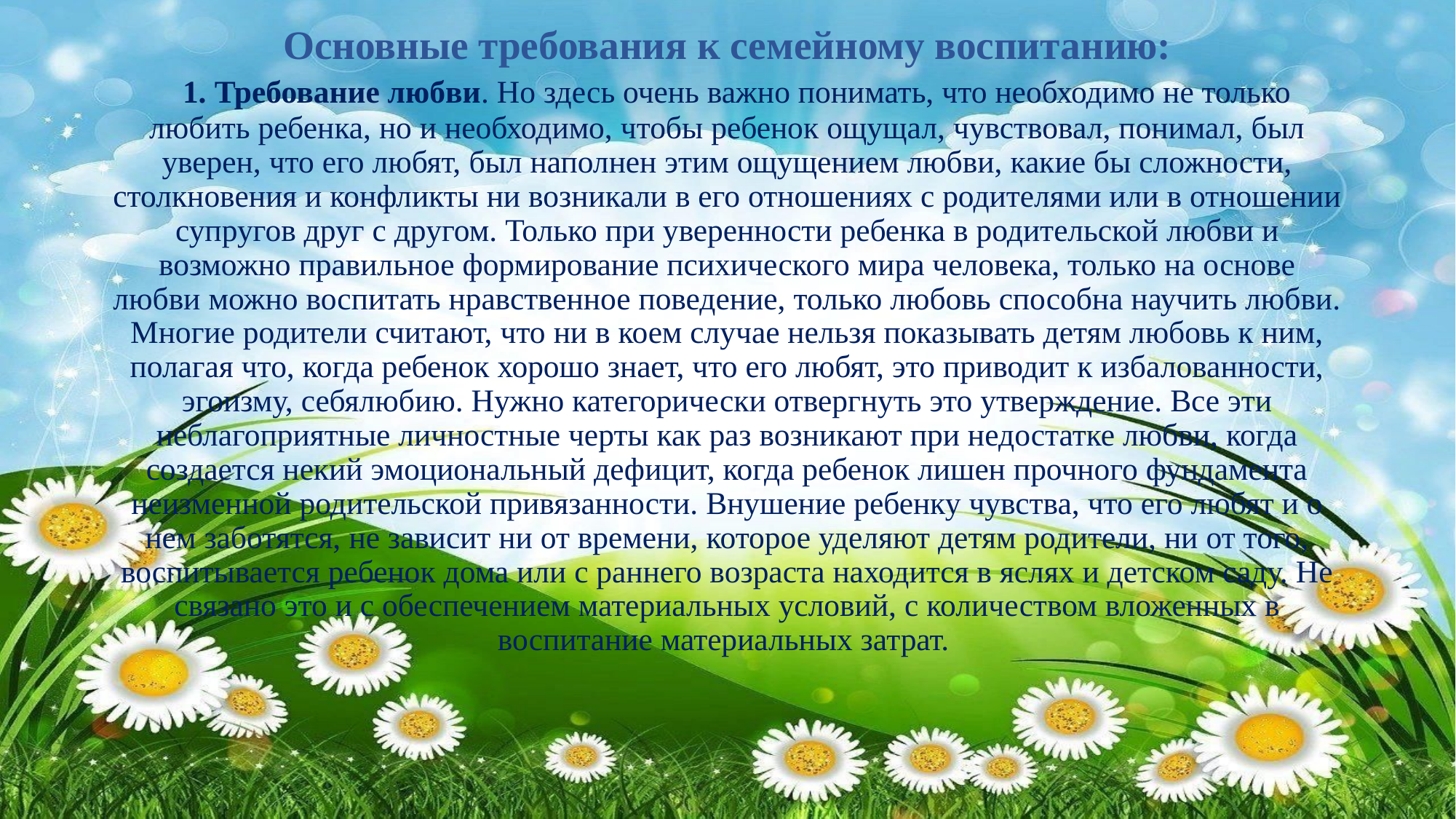

# Основные требования к семейному воспитанию: 1. Требование любви. Но здесь очень важно понимать, что необходимо не только любить ребенка, но и необходимо, чтобы ребенок ощущал, чувствовал, понимал, был уверен, что его любят, был наполнен этим ощущением любви, какие бы сложности, столкновения и конфликты ни возникали в его отношениях с родителями или в отношении супругов друг с другом. Только при уверенности ребенка в родительской любви и возможно правильное формирование психического мира человека, только на основе любви можно воспитать нравственное поведение, только любовь способна научить любви. Многие родители считают, что ни в коем случае нельзя показывать детям любовь к ним, полагая что, когда ребенок хорошо знает, что его любят, это приводит к избалованности, эгоизму, себялюбию. Нужно категорически отвергнуть это утверждение. Все эти неблагоприятные личностные черты как раз возникают при недостатке любви, когда создается некий эмоциональный дефицит, когда ребенок лишен прочного фундамента неизменной родительской привязанности. Внушение ребенку чувства, что его любят и о нем заботятся, не зависит ни от времени, которое уделяют детям родители, ни от того, воспитывается ребенок дома или с раннего возраста находится в яслях и детском саду. Не связано это и с обеспечением материальных условий, с количеством вложенных в воспитание материальных затрат.